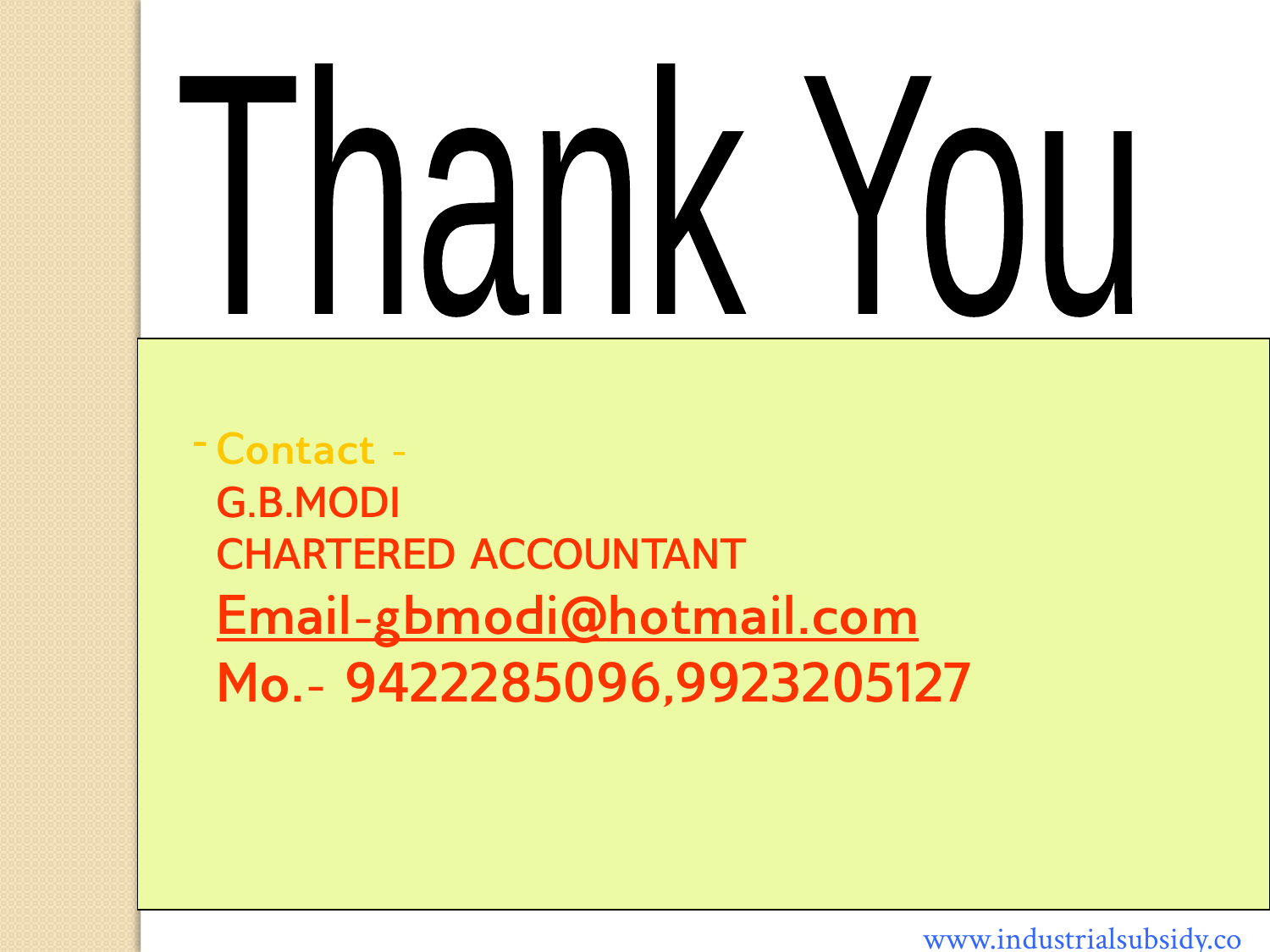

Thank You

Contact -
G.B.MODI
CHARTERED ACCOUNTANT
Email-gbmodi@hotmail.com
Mo.- 9422285096,9923205127
www.industrialsubsidy.com